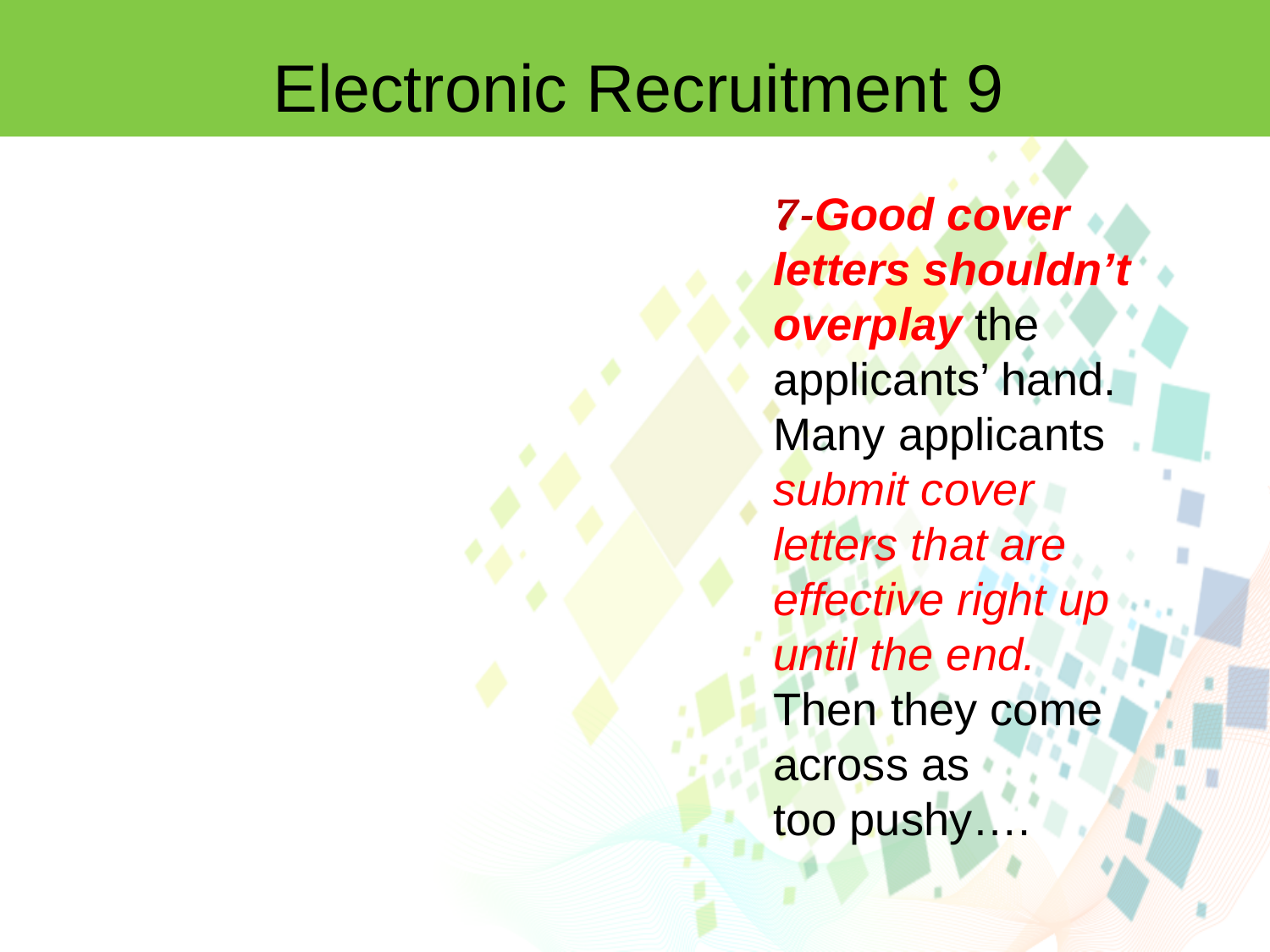

Electronic Recruitment 9
7-Good cover letters shouldn’t overplay the applicants’ hand. Many applicants submit cover letters that are effective right up until the end. Then they come across as
too pushy….